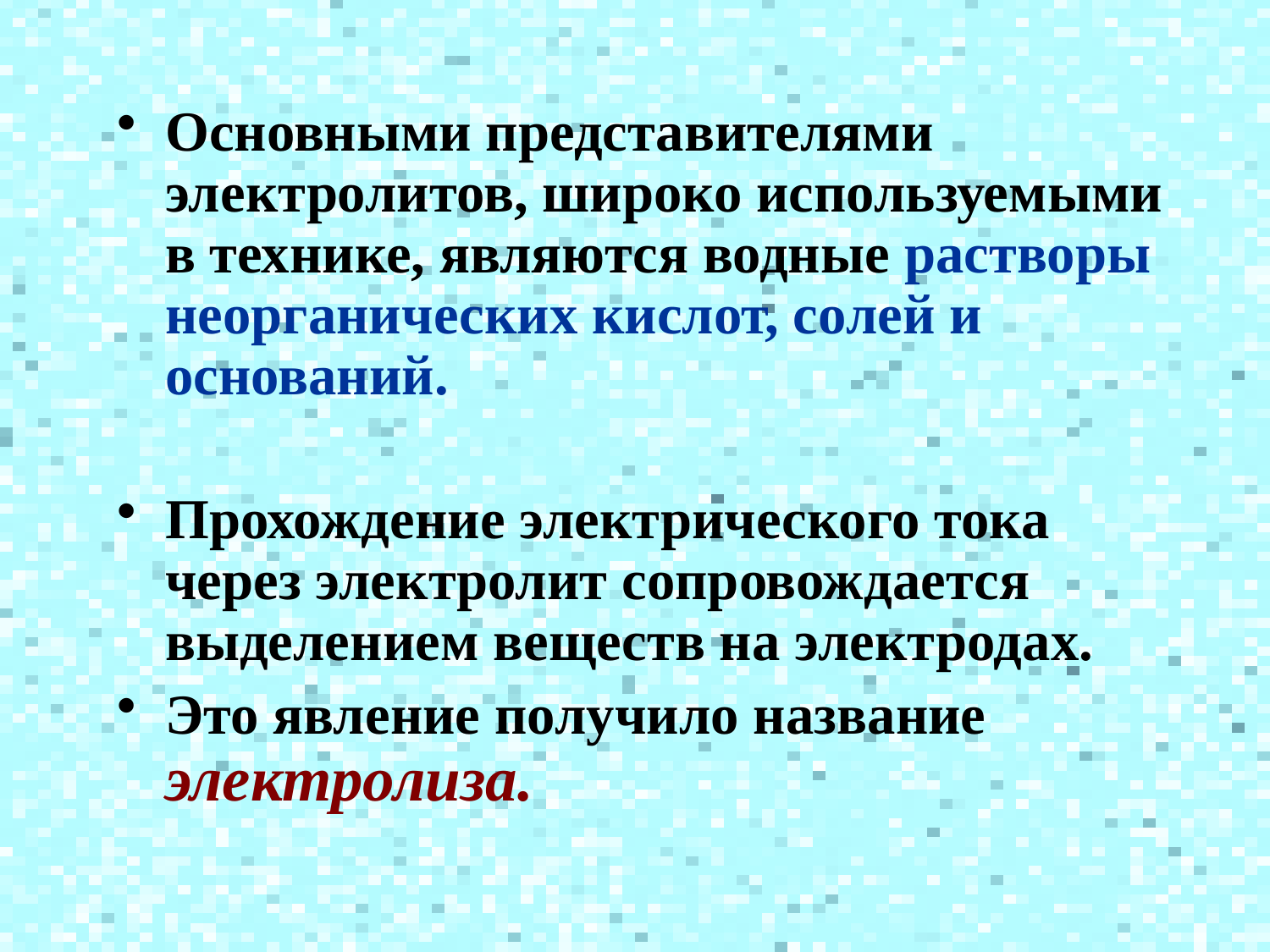

#
Основными представителями электролитов, широко используемыми в технике, являются водные растворы неорганических кислот, солей и оснований.

Прохождение электрического тока через электролит сопровождается выделением веществ на электродах.
Это явление получило название электролиза.